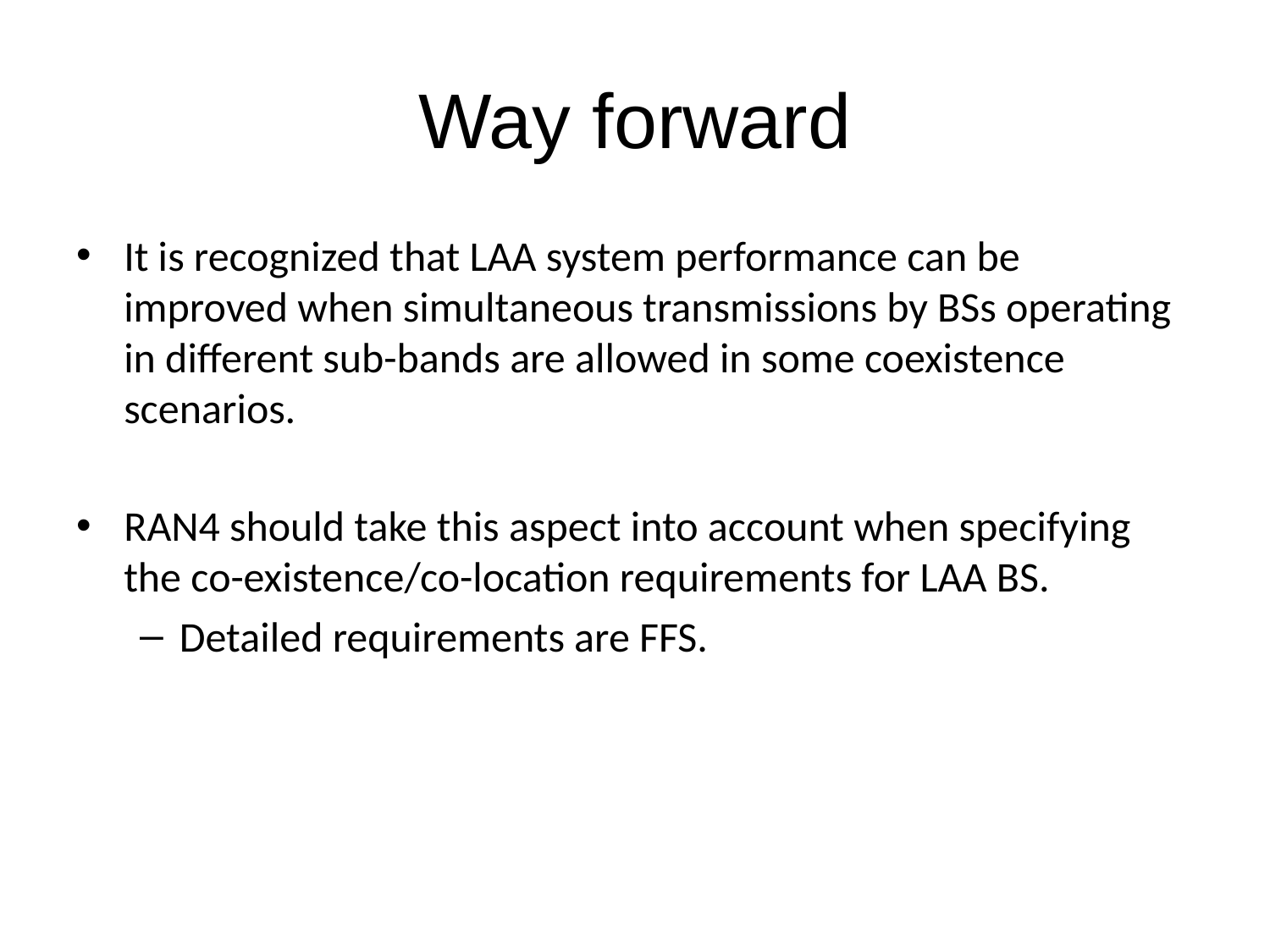

# Way forward
It is recognized that LAA system performance can be improved when simultaneous transmissions by BSs operating in different sub-bands are allowed in some coexistence scenarios.

RAN4 should take this aspect into account when specifying the co-existence/co-location requirements for LAA BS.
Detailed requirements are FFS.